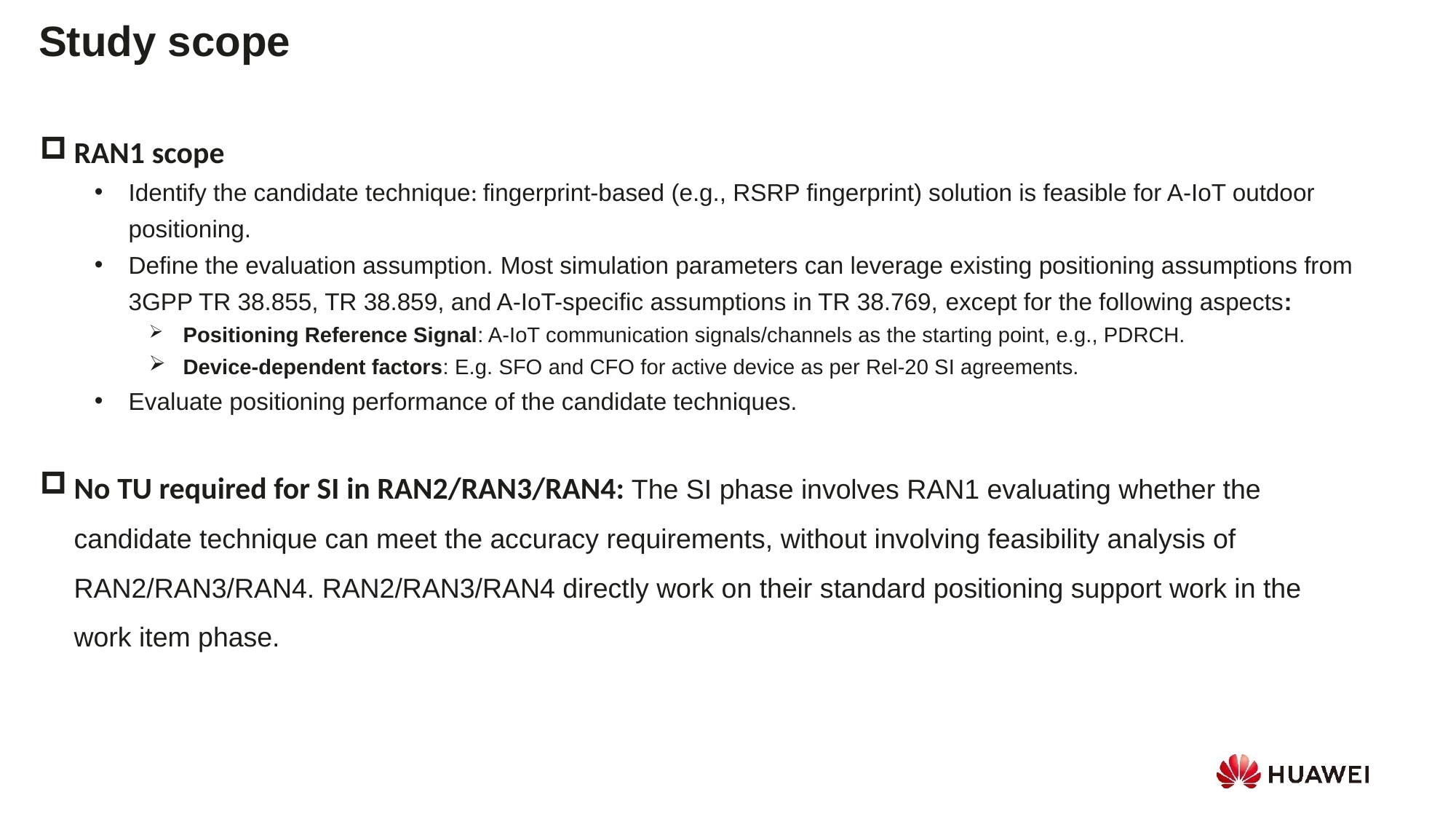

Study scope
RAN1 scope
Identify the candidate technique: fingerprint-based (e.g., RSRP fingerprint) solution is feasible for A-IoT outdoor positioning.
Define the evaluation assumption. Most simulation parameters can leverage existing positioning assumptions from 3GPP TR 38.855, TR 38.859, and A-IoT-specific assumptions in TR 38.769, ​​except for the following aspects:
​​Positioning Reference Signal: A-IoT communication signals/channels as the starting point, e.g., PDRCH.
Device-dependent factors: E.g. SFO and CFO for active device as per Rel-20 SI agreements.
Evaluate positioning performance of the candidate techniques.

No TU required for SI in RAN2/RAN3/RAN4: The SI phase involves RAN1 evaluating whether the candidate technique can meet the accuracy requirements, without involving feasibility analysis of RAN2/RAN3/RAN4. RAN2/RAN3/RAN4 directly work on their standard positioning support work in the work item phase.